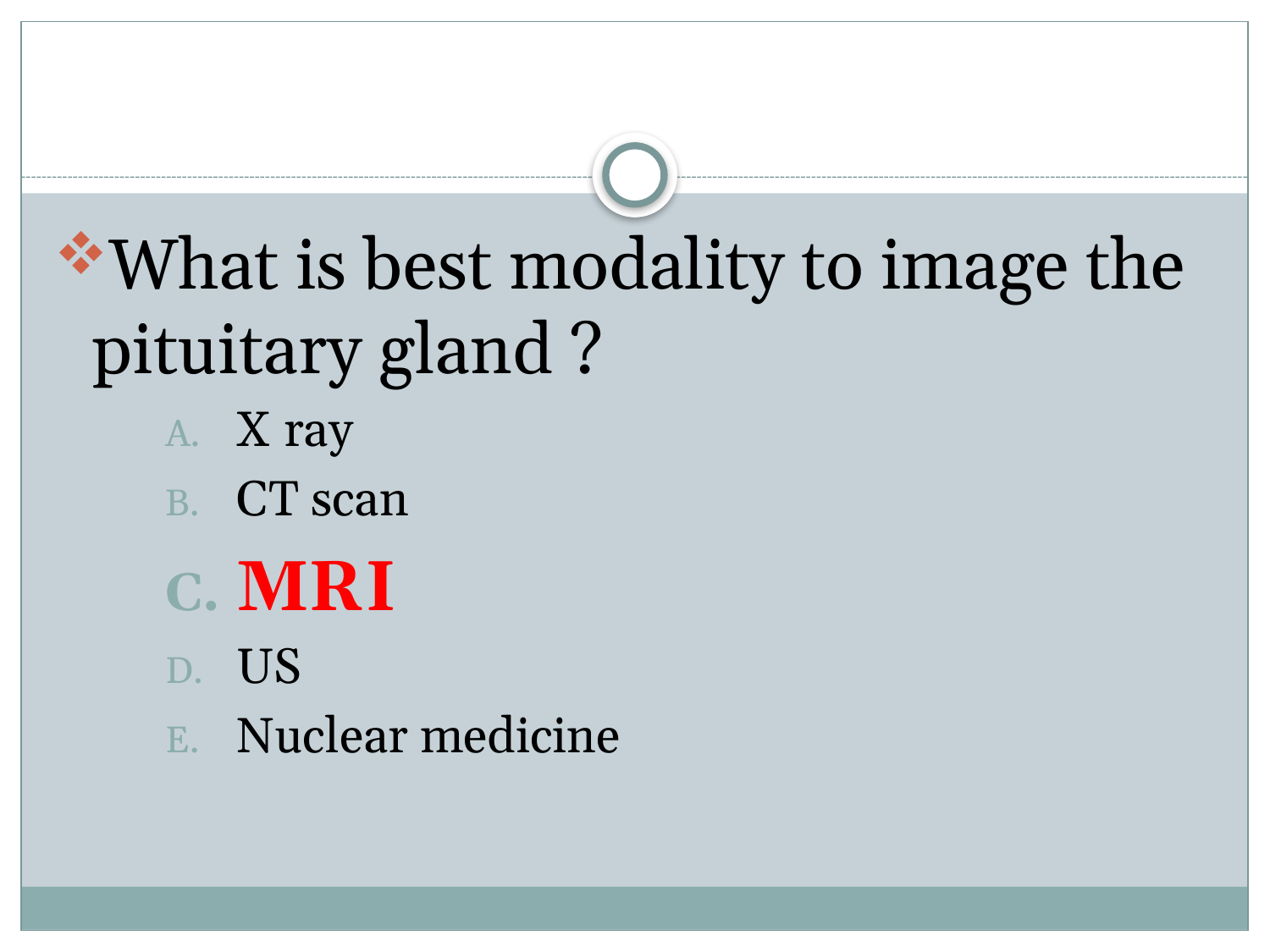

#
What is best modality to image the pituitary gland ?
X ray
CT scan
MRI
US
Nuclear medicine